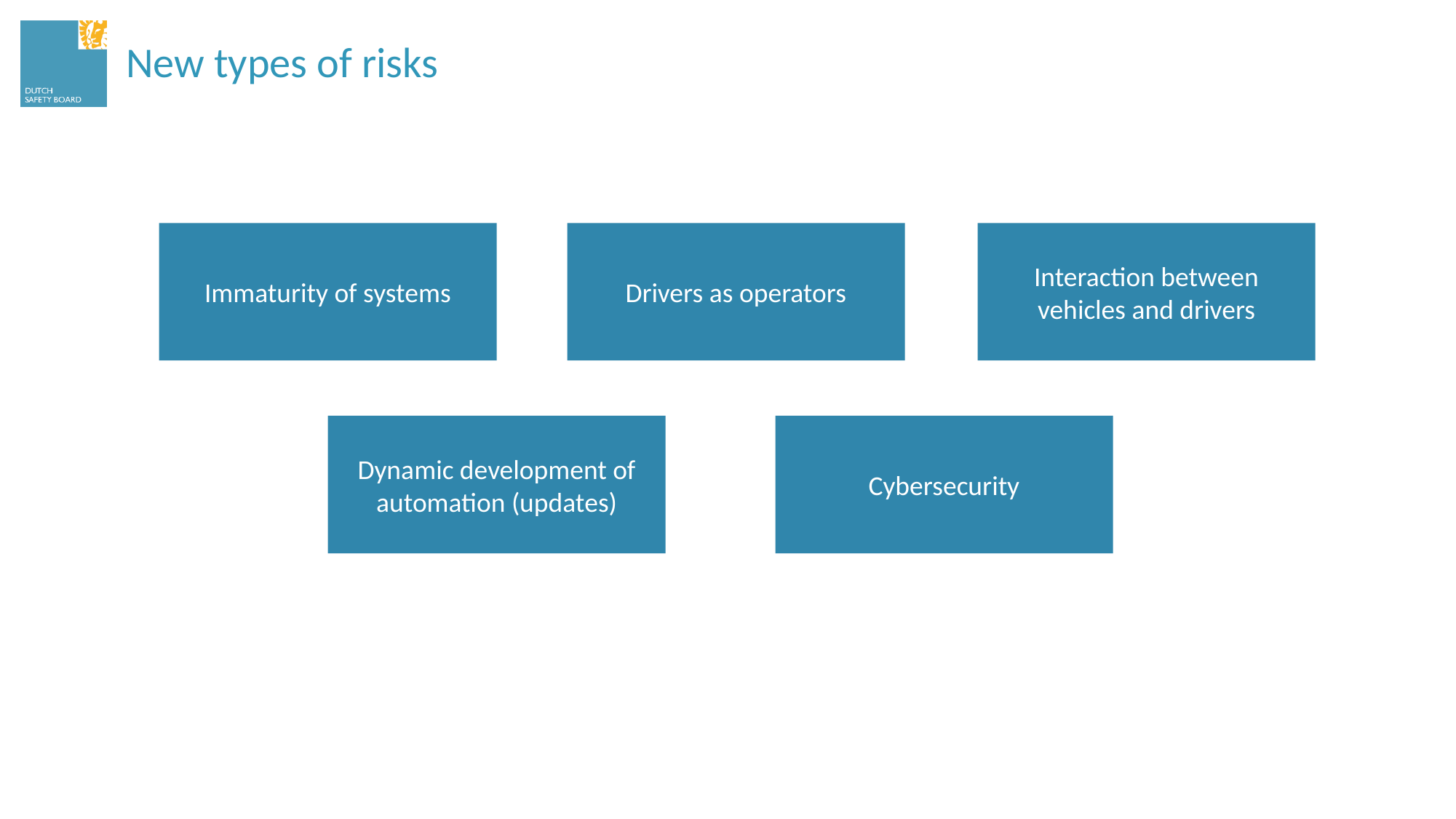

# New types of risks
Interaction between vehicles and drivers
Drivers as operators
Immaturity of systems
Dynamic development of automation (updates)
Cybersecurity